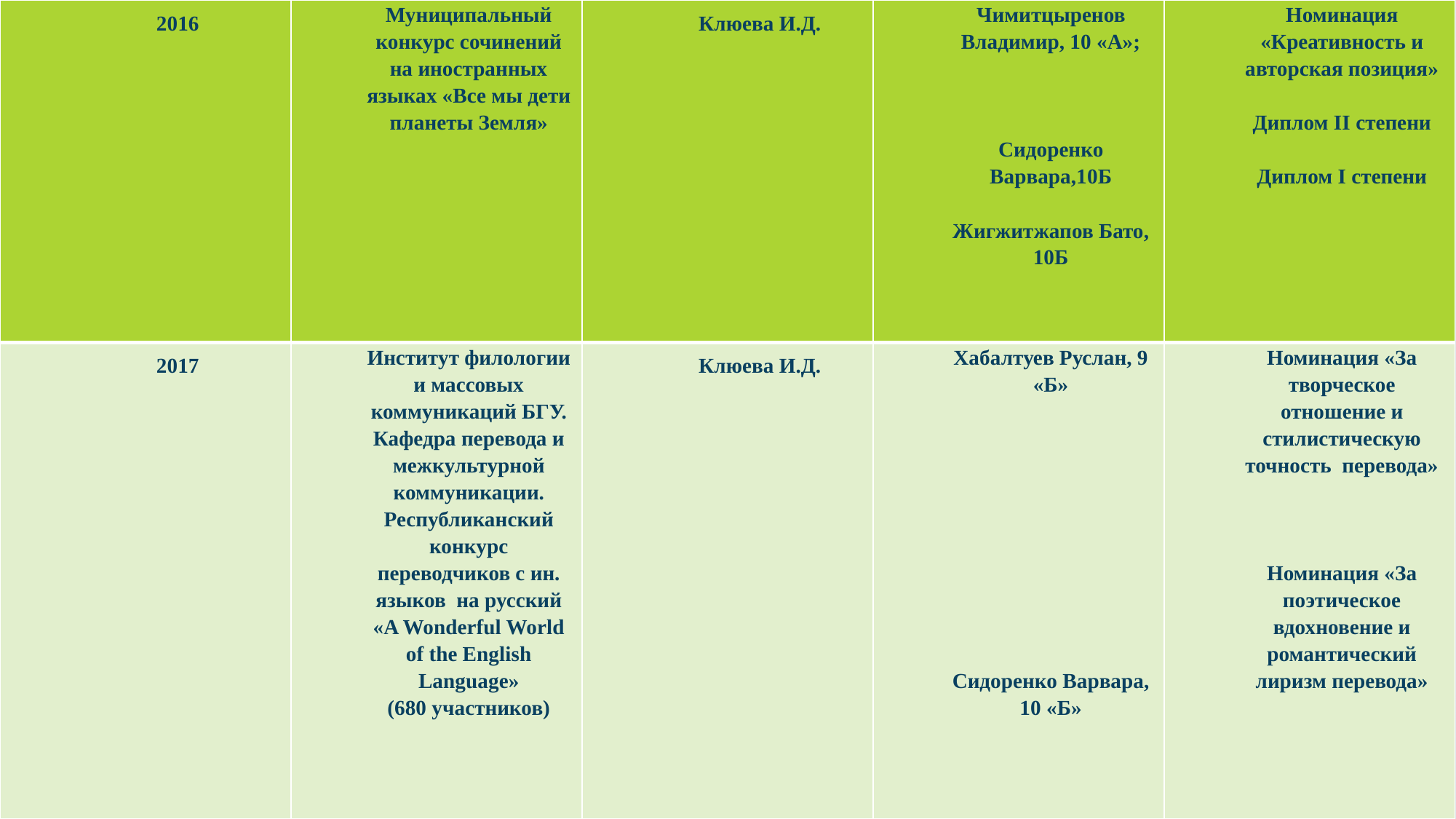

| 2016 | Муниципальный конкурс сочинений на иностранных языках «Все мы дети планеты Земля» | Клюева И.Д. | Чимитцыренов Владимир, 10 «А»;       Сидоренко Варвара,10Б   Жигжитжапов Бато, 10Б | Номинация «Креативность и авторская позиция»   Диплом II степени   Диплом I степени |
| --- | --- | --- | --- | --- |
| 2017 | Институт филологии и массовых коммуникаций БГУ. Кафедра перевода и межкультурной коммуникации. Республиканский конкурс переводчиков с ин. языков на русский «A Wonderful World of the English Language» (680 участников) | Клюева И.Д. | Хабалтуев Руслан, 9 «Б»                     Сидоренко Варвара, 10 «Б» | Номинация «За творческое отношение и стилистическую точность перевода»       Номинация «За поэтическое вдохновение и романтический лиризм перевода» |
#